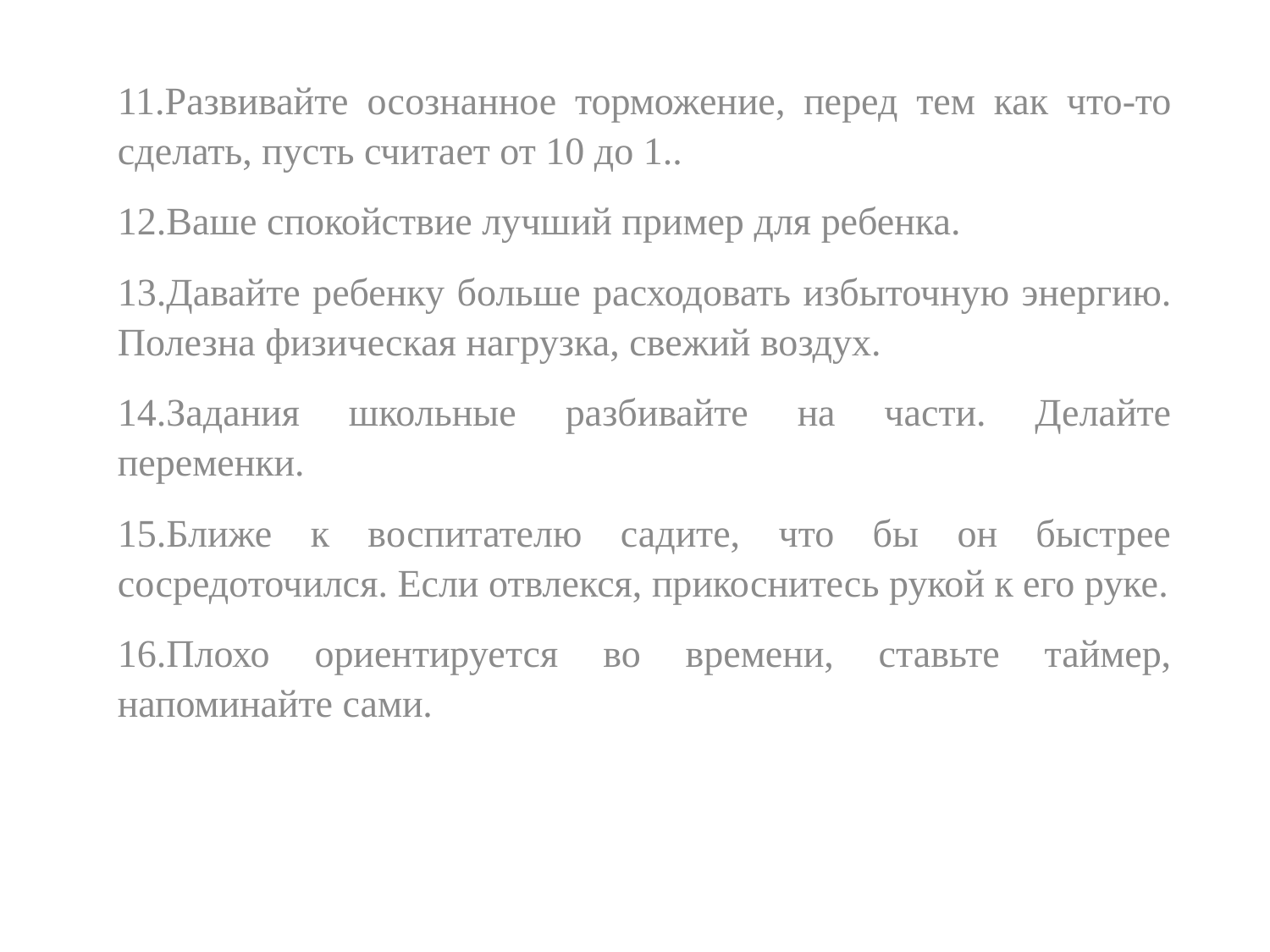

11.Развивайте осознанное торможение, перед тем как что-то сделать, пусть считает от 10 до 1..
12.Ваше спокойствие лучший пример для ребенка.
13.Давайте ребенку больше расходовать избыточную энергию. Полезна физическая нагрузка, свежий воздух.
14.Задания школьные разбивайте на части. Делайте переменки.
15.Ближе к воспитателю садите, что бы он быстрее сосредоточился. Если отвлекся, прикоснитесь рукой к его руке.
16.Плохо ориентируется во времени, ставьте таймер, напоминайте сами.

#